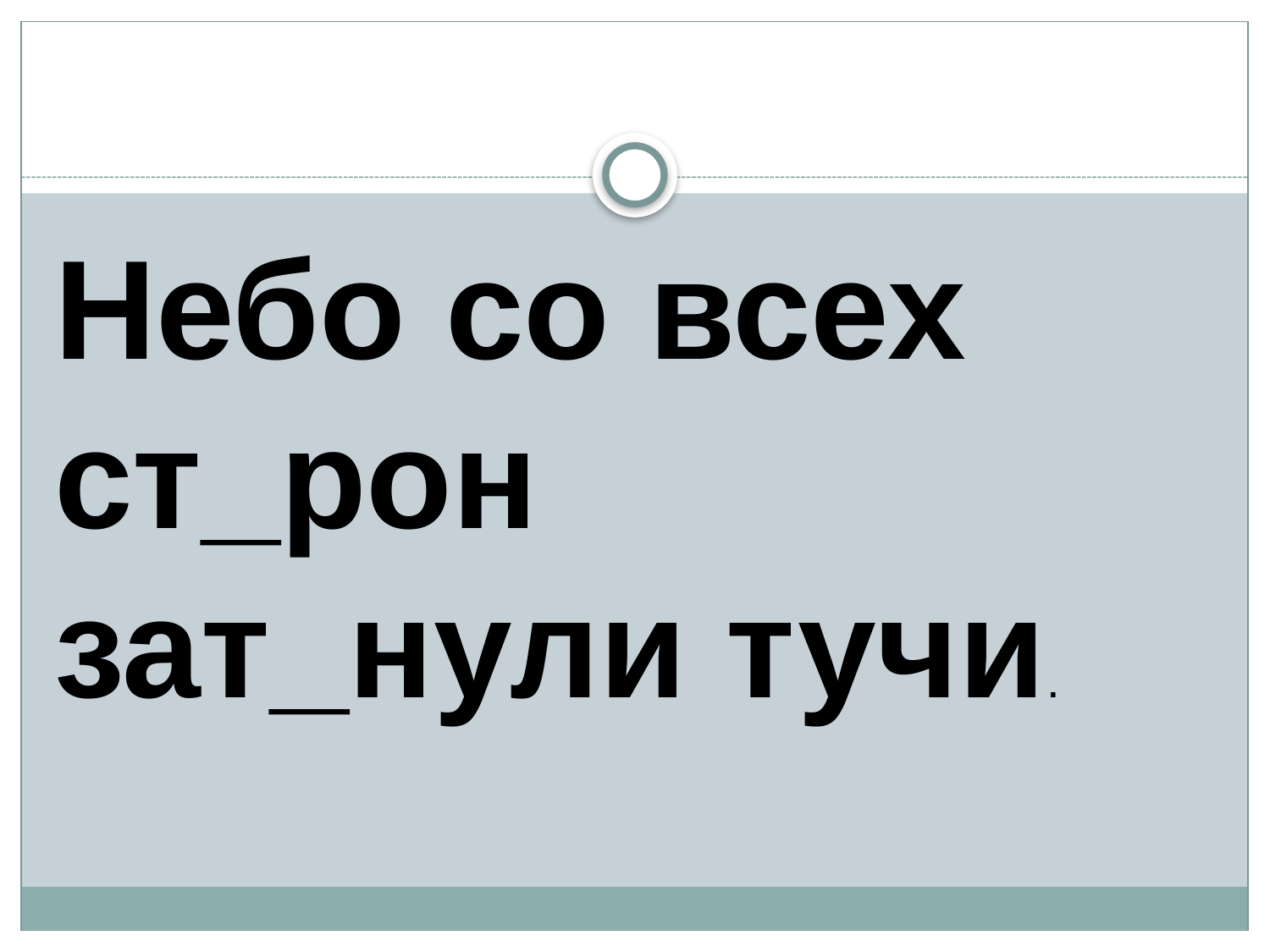

#
Небо со всех ст_рон зат_нули тучи.